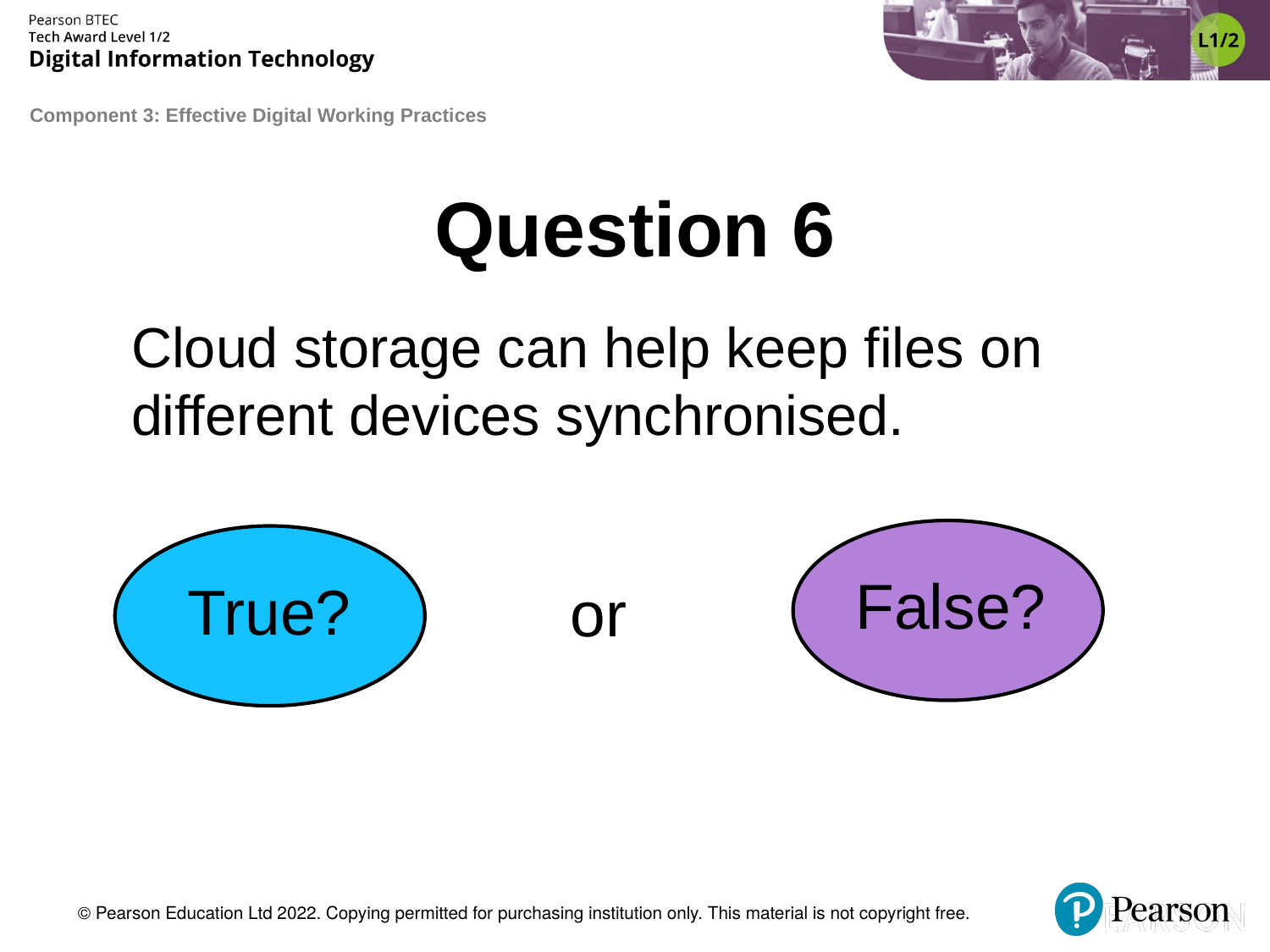

# Question 6
Cloud storage can help keep files on different devices synchronised.

False?
True?
or
© Pearson Education Ltd 2022. Copying permitted for purchasing institution only. This material is not copyright free.